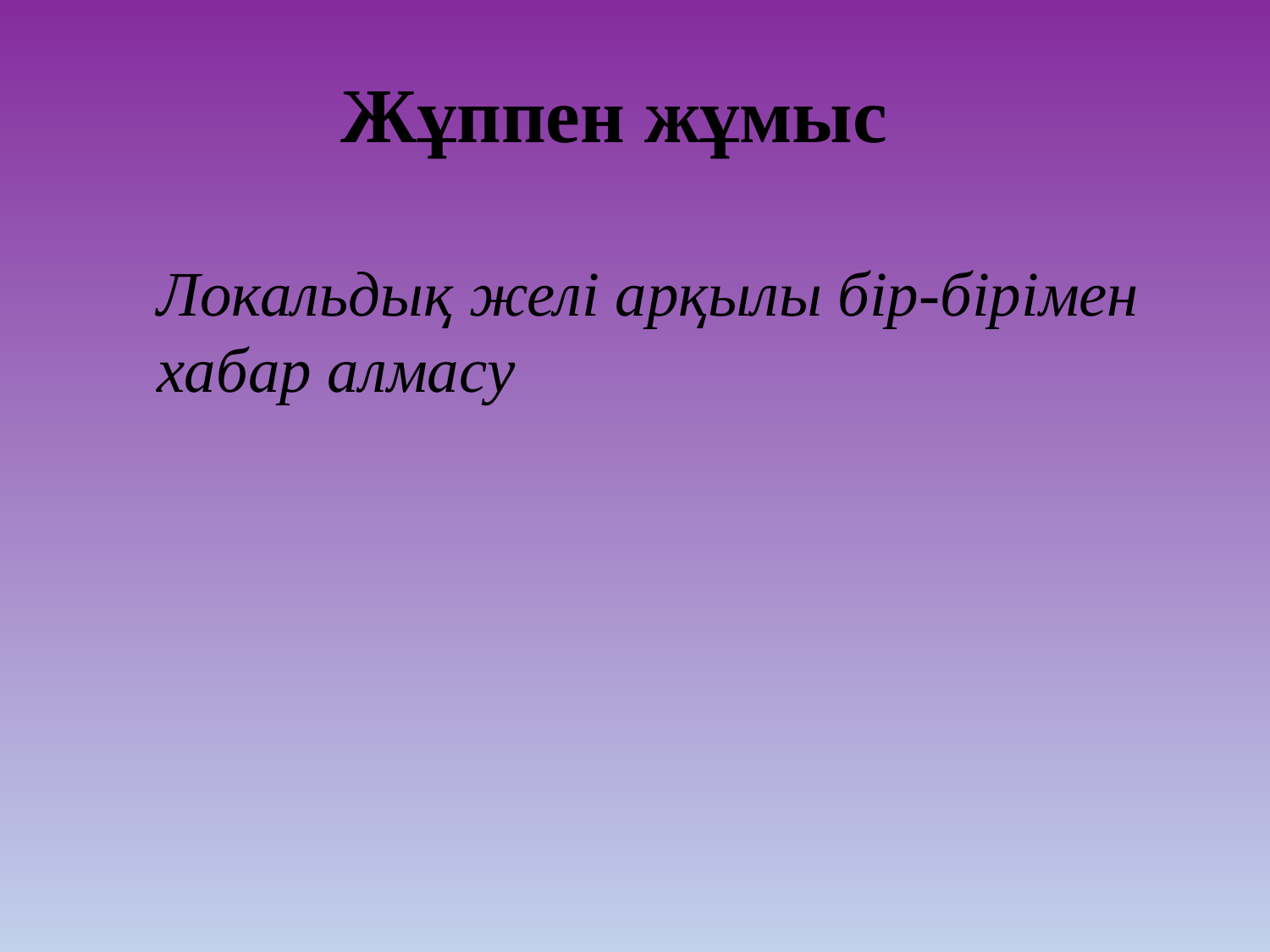

# Жұппен жұмыс
Локальдық желі арқылы бір-бірімен хабар алмасу